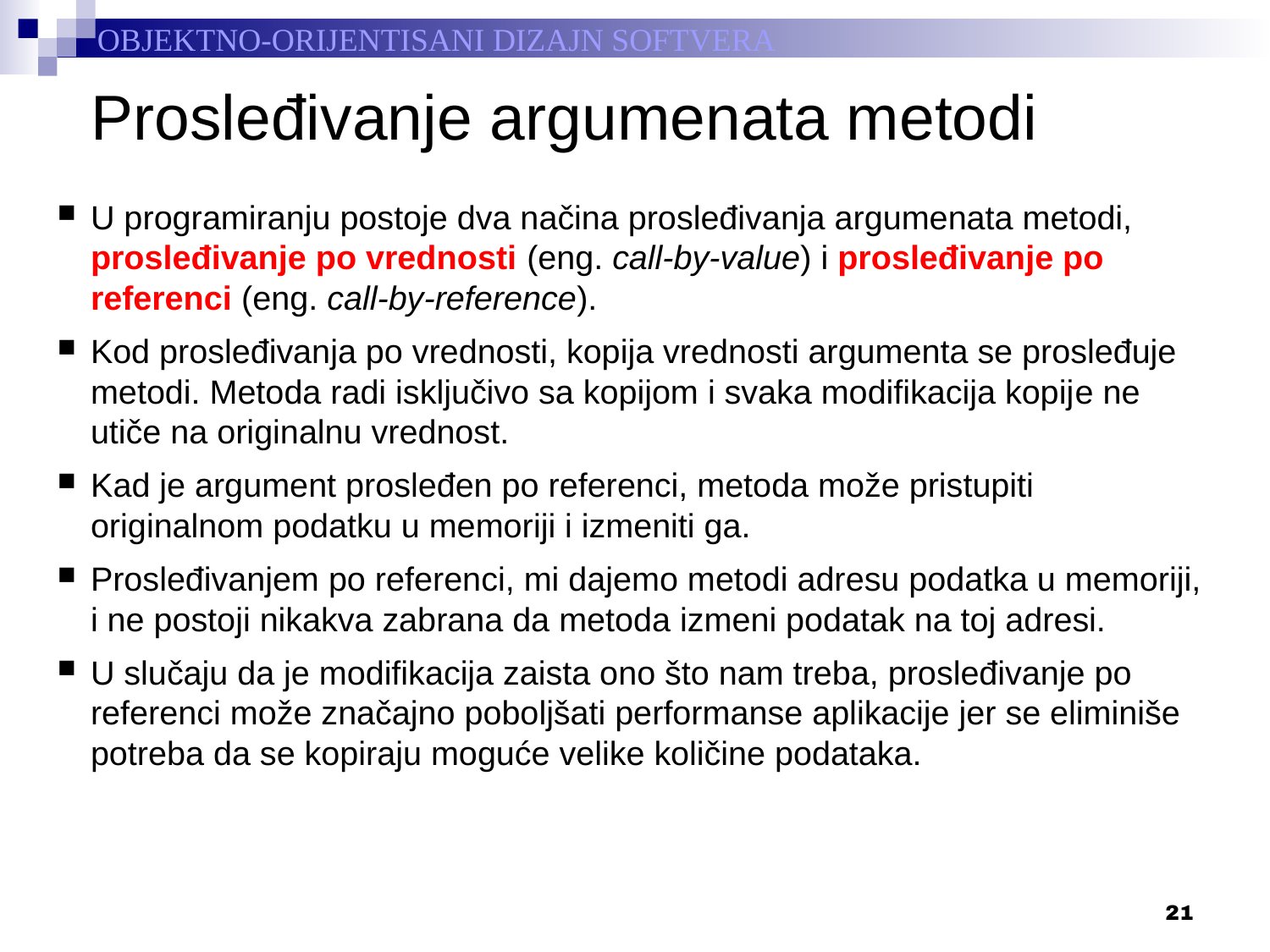

# Prosleđivanje argumenata metodi
U programiranju postoje dva načina prosleđivanja argumenata metodi, prosleđivanje po vrednosti (eng. call-by-value) i prosleđivanje po referenci (eng. call-by-reference).
Kod prosleđivanja po vrednosti, kopija vrednosti argumenta se prosleđuje metodi. Metoda radi isključivo sa kopijom i svaka modifikacija kopije ne utiče na originalnu vrednost.
Kad je argument prosleđen po referenci, metoda može pristupiti originalnom podatku u memoriji i izmeniti ga.
Prosleđivanjem po referenci, mi dajemo metodi adresu podatka u memoriji, i ne postoji nikakva zabrana da metoda izmeni podatak na toj adresi.
U slučaju da je modifikacija zaista ono što nam treba, prosleđivanje po referenci može značajno poboljšati performanse aplikacije jer se eliminiše potreba da se kopiraju moguće velike količine podataka.
21